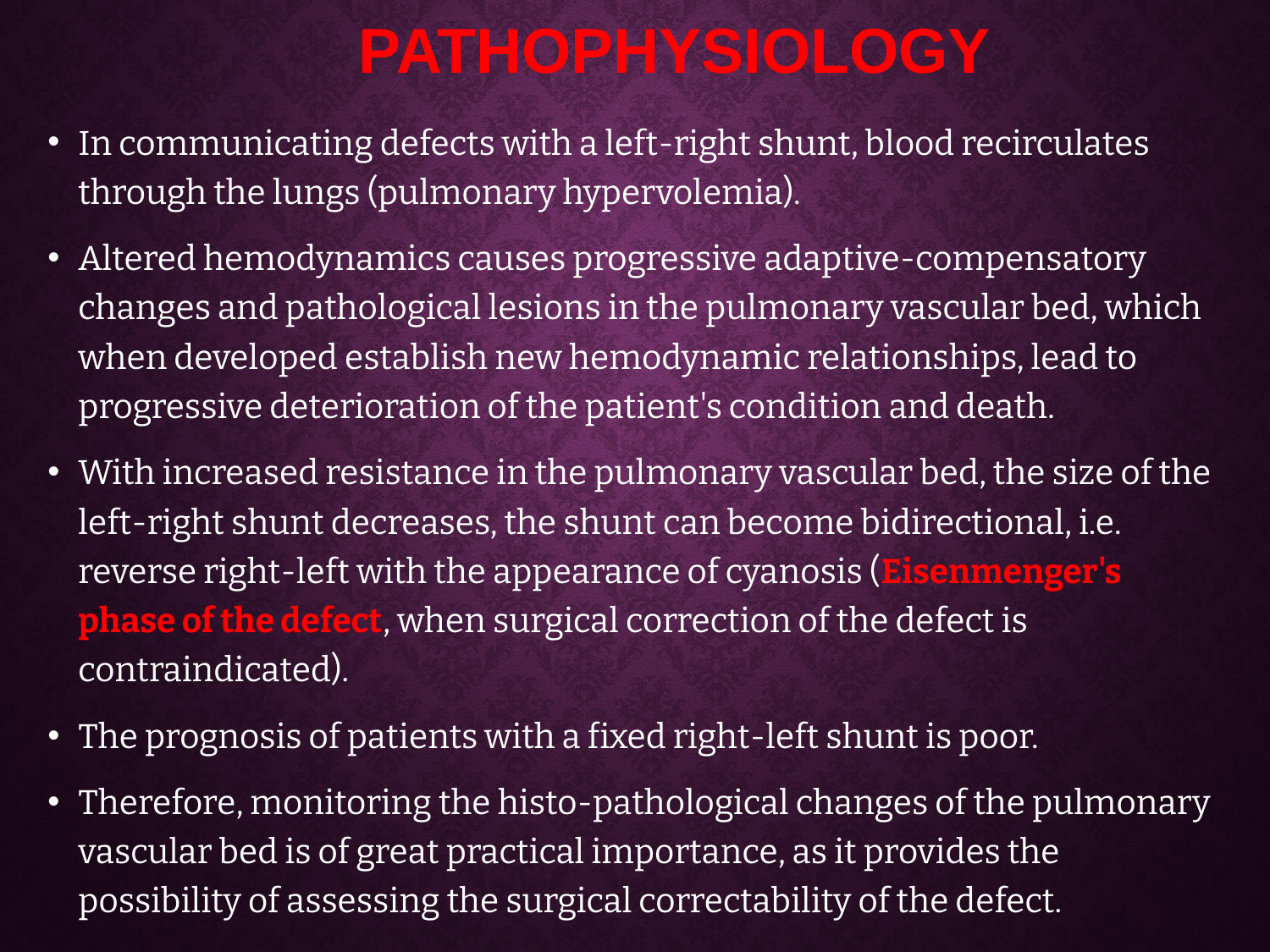

# Pathophysiology
In communicating defects with a left-right shunt, blood recirculates through the lungs (pulmonary hypervolemia).
Altered hemodynamics causes progressive adaptive-compensatory changes and pathological lesions in the pulmonary vascular bed, which when developed establish new hemodynamic relationships, lead to progressive deterioration of the patient's condition and death.
With increased resistance in the pulmonary vascular bed, the size of the left-right shunt decreases, the shunt can become bidirectional, i.e. reverse right-left with the appearance of cyanosis (Eisenmenger's phase of the defect, when surgical correction of the defect is contraindicated).
The prognosis of patients with a fixed right-left shunt is poor.
Therefore, monitoring the histo-pathological changes of the pulmonary vascular bed is of great practical importance, as it provides the possibility of assessing the surgical correctability of the defect.